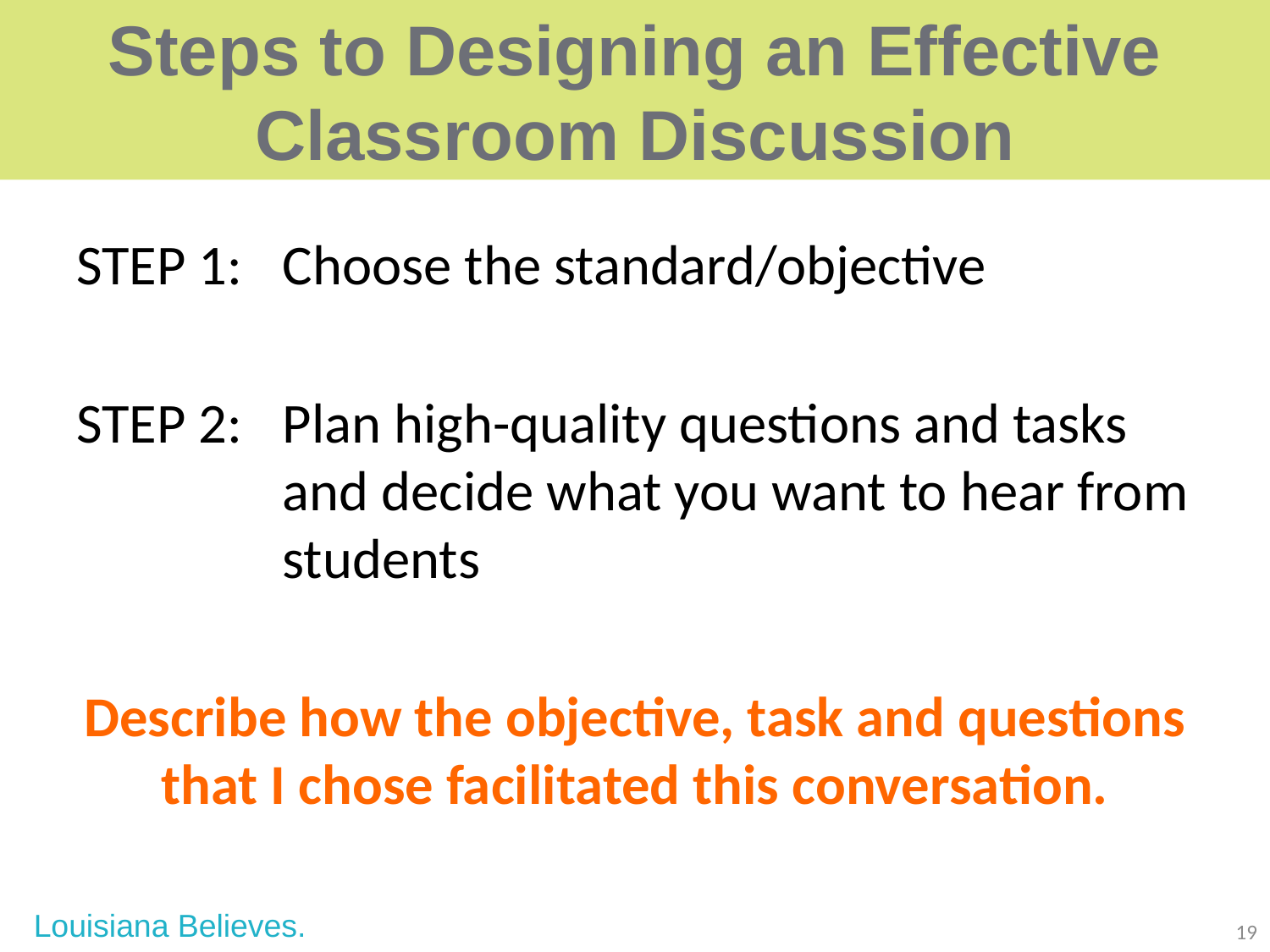

# Steps to Designing an Effective Classroom Discussion
STEP 1:	Choose the standard/objective

STEP 2:	Plan high-quality questions and tasks and decide what you want to hear from students

Describe how the objective, task and questions that I chose facilitated this conversation.

Louisiana Believes.
19